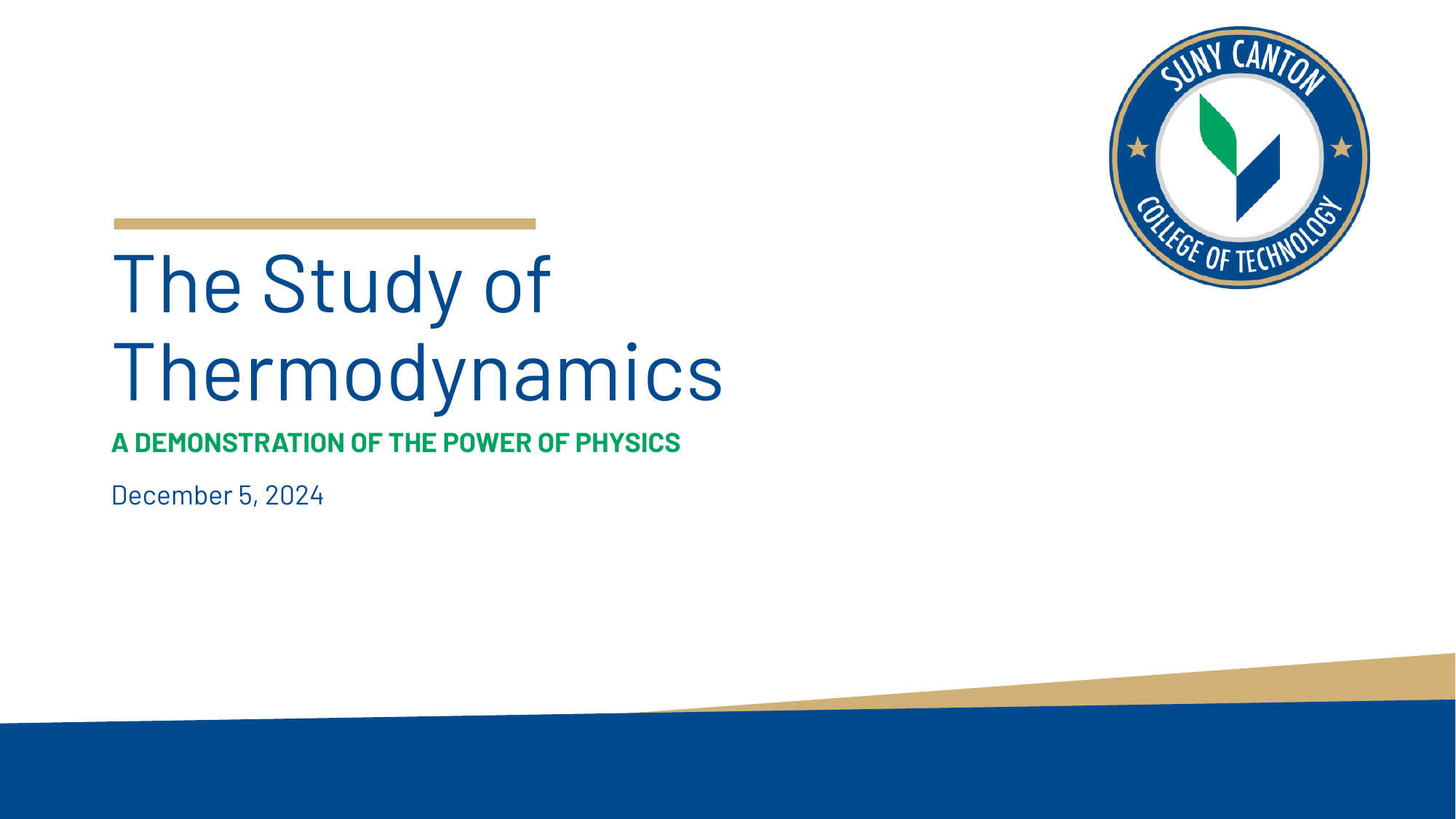

# The Study of Thermodynamics
A DEMONSTRATION OF THE POWER OF PHYSICS
December 5, 2024